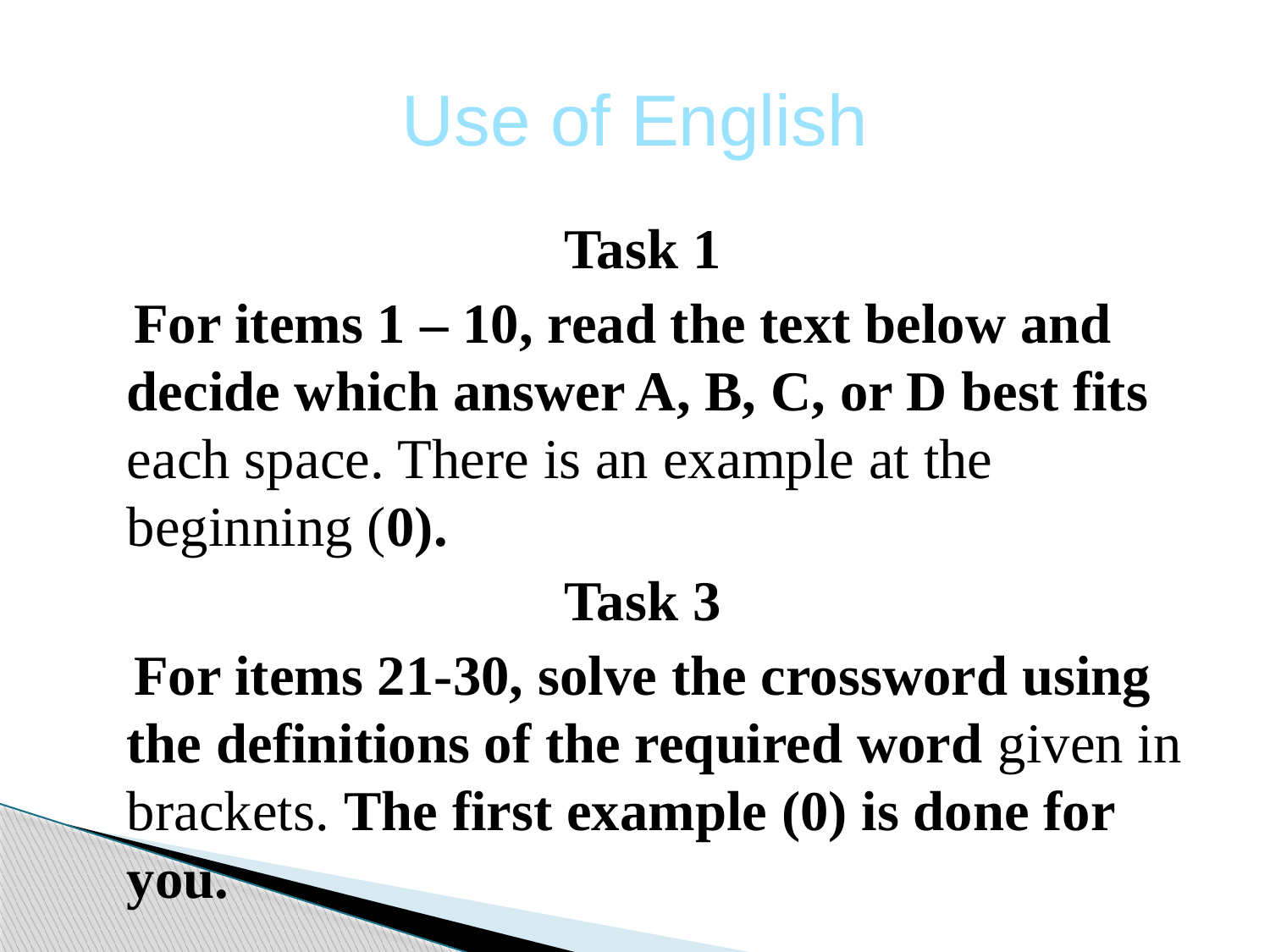

# Use of English
Task 1
   For items 1 – 10, read the text below and decide which answer A, B, C, or D best fits each space. There is an example at the beginning (0).
Task 3
   For items 21-30, solve the crossword using the definitions of the required word given in brackets. The first example (0) is done for you.